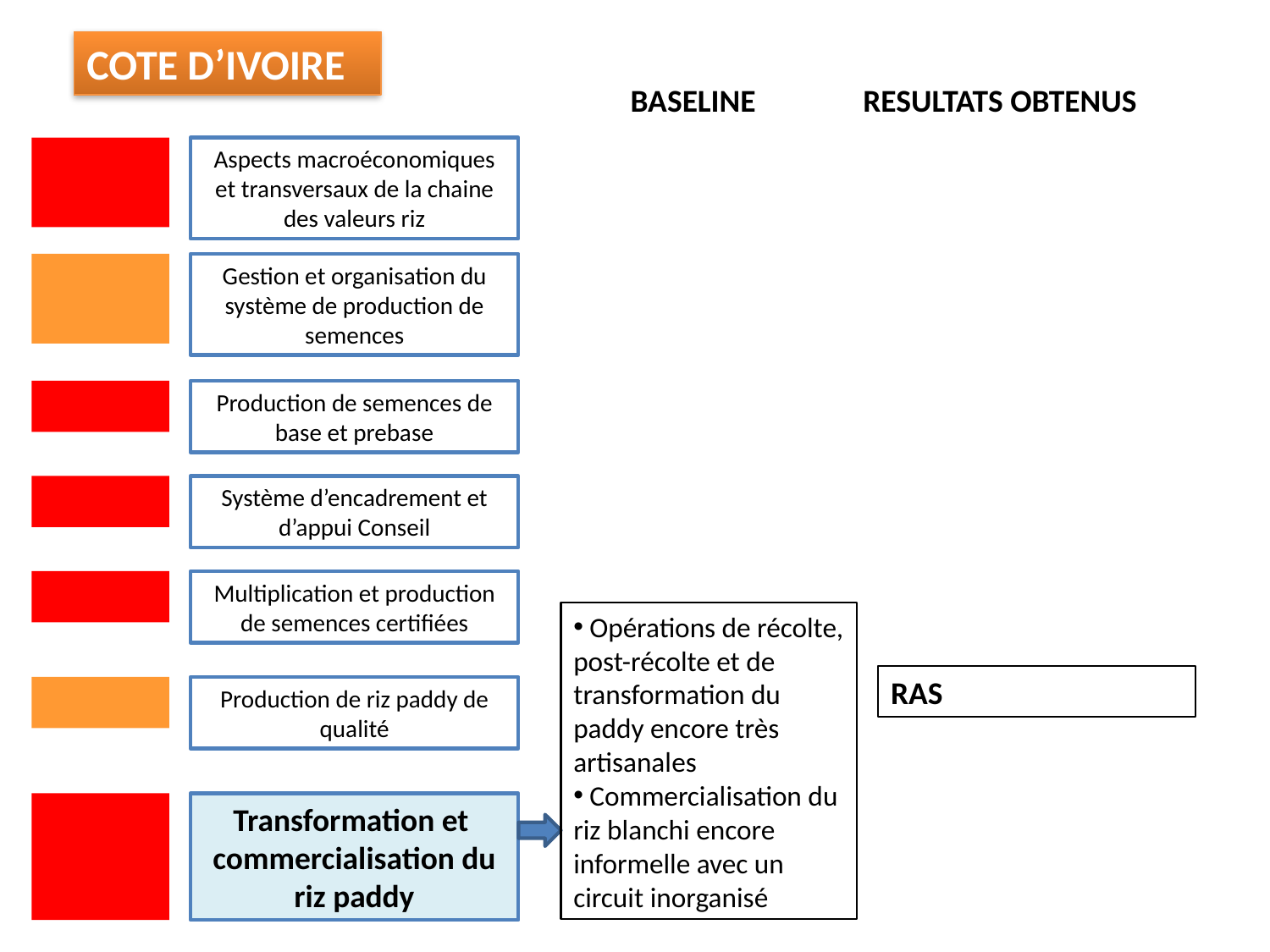

COTE D’IVOIRE
BASELINE
RESULTATS OBTENUS

Aspects macroéconomiques et transversaux de la chaine des valeurs riz
Gestion et organisation du système de production de semences

Production de semences de base et prebase

Système d’encadrement et d’appui Conseil

Multiplication et production de semences certifiées
 Opérations de récolte, post-récolte et de transformation du paddy encore très artisanales
 Commercialisation du riz blanchi encore informelle avec un circuit inorganisé
RAS

Production de riz paddy de qualité

Transformation et  commercialisation du riz paddy